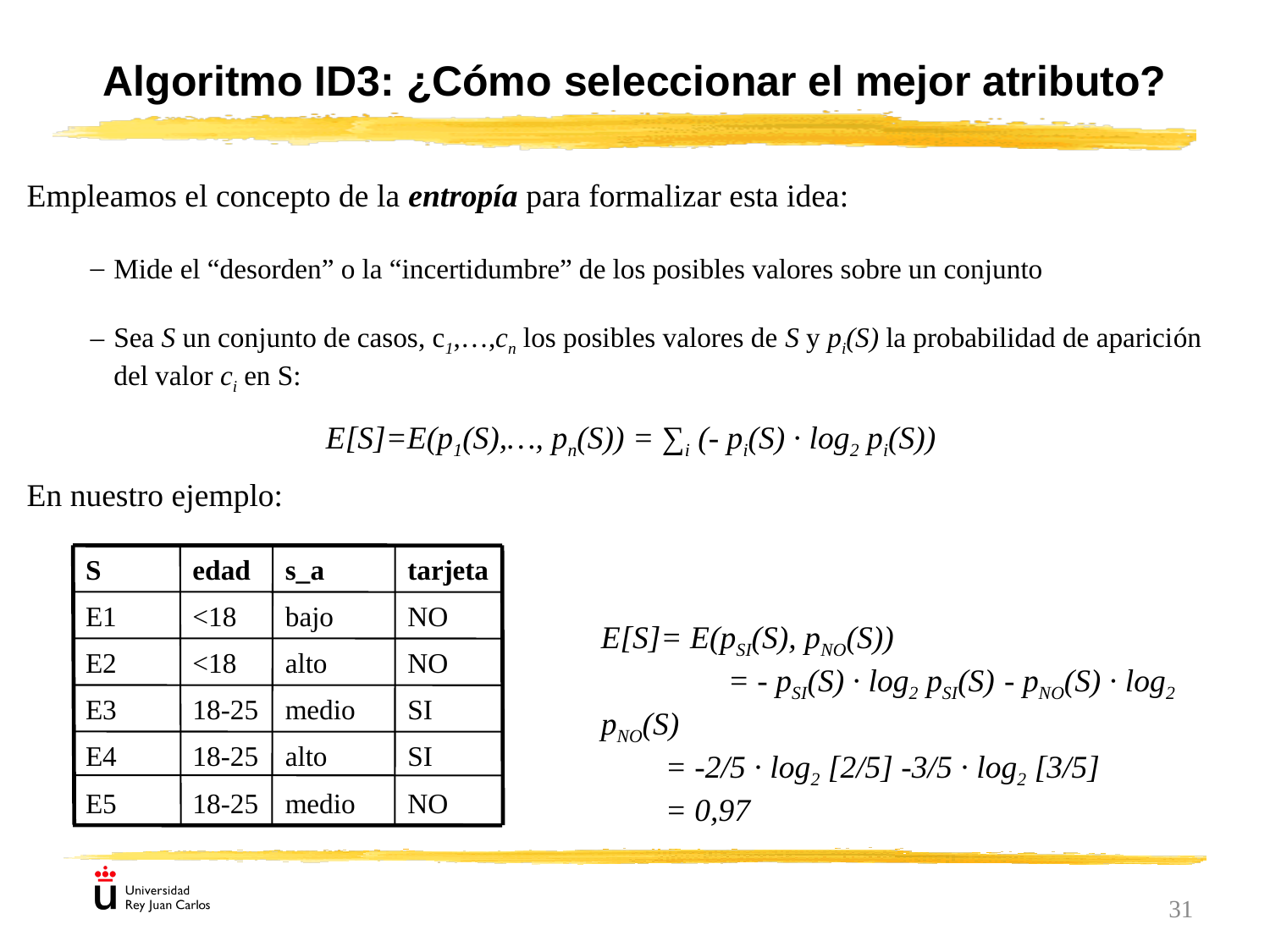

Algoritmo ID3: ¿Cómo seleccionar el mejor atributo?
Empleamos el concepto de la entropía para formalizar esta idea:

Mide el “desorden” o la “incertidumbre” de los posibles valores sobre un conjunto

Sea S un conjunto de casos, c1,…,cn los posibles valores de S y pi(S) la probabilidad de aparición del valor ci en S:

E[S]=E(p1(S),…, pn(S)) = ∑i (- pi(S) · log2 pi(S))
En nuestro ejemplo:

S

edad

s_a

tarjeta

E1

<18
bajo
NO
E2

<18
alto
NO
E3

18-25
medio
SI
E4

18-25
alto
SI

E5
18-25
medio
NO

E[S]= E(pSI(S), pNO(S))
	= - pSI(S) · log2 pSI(S)  - pNO(S) · log2 pNO(S)
        = -2/5 · log2 [2/5] -3/5 · log2 [3/5]
        = 0,97
31